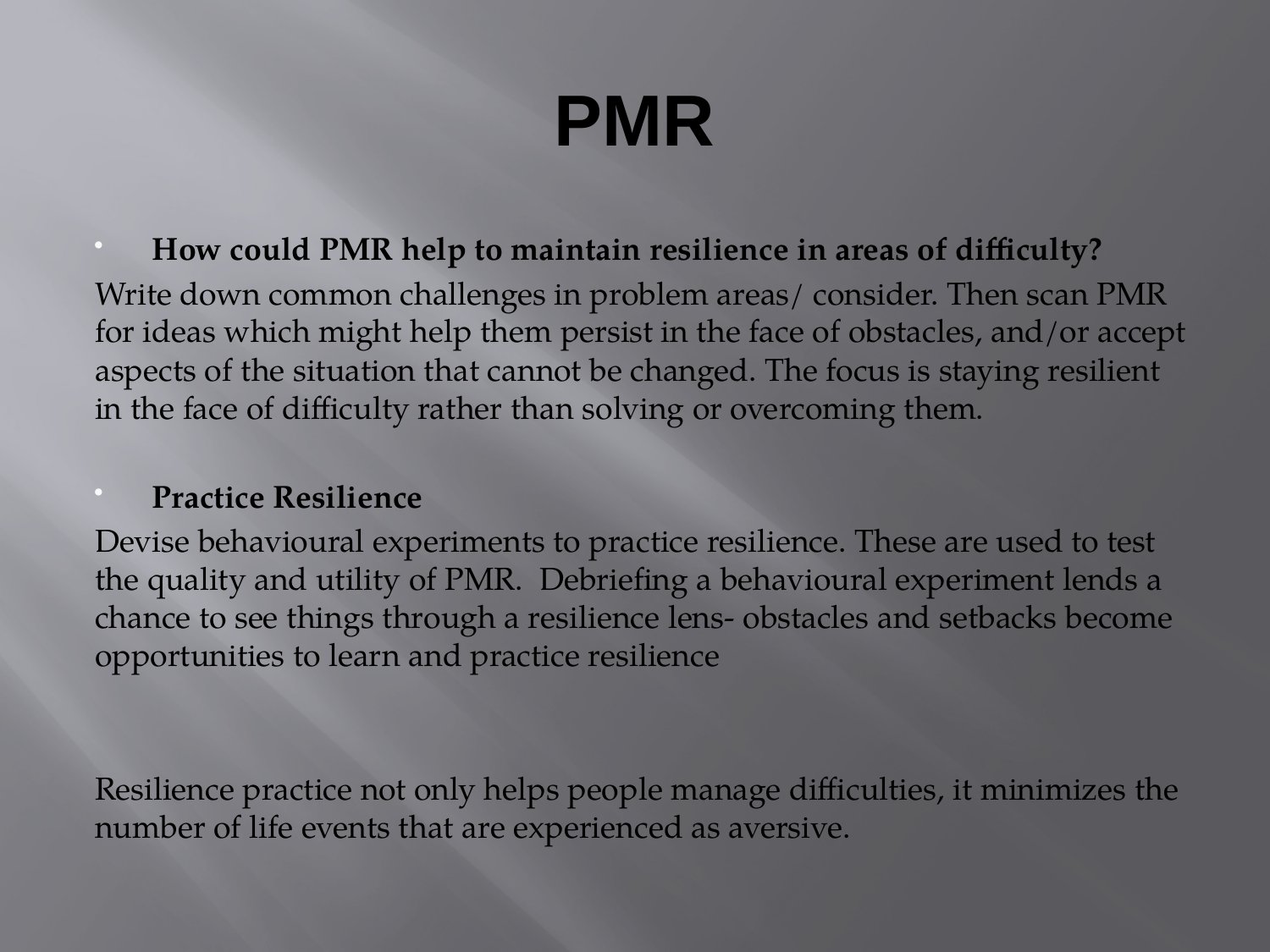

# PMR
How could PMR help to maintain resilience in areas of difficulty?
Write down common challenges in problem areas/ consider. Then scan PMR for ideas which might help them persist in the face of obstacles, and/or accept aspects of the situation that cannot be changed. The focus is staying resilient in the face of difficulty rather than solving or overcoming them.

Practice Resilience
Devise behavioural experiments to practice resilience. These are used to test the quality and utility of PMR.  Debriefing a behavioural experiment lends a chance to see things through a resilience lens- obstacles and setbacks become opportunities to learn and practice resilience

Resilience practice not only helps people manage difficulties, it minimizes the number of life events that are experienced as aversive.